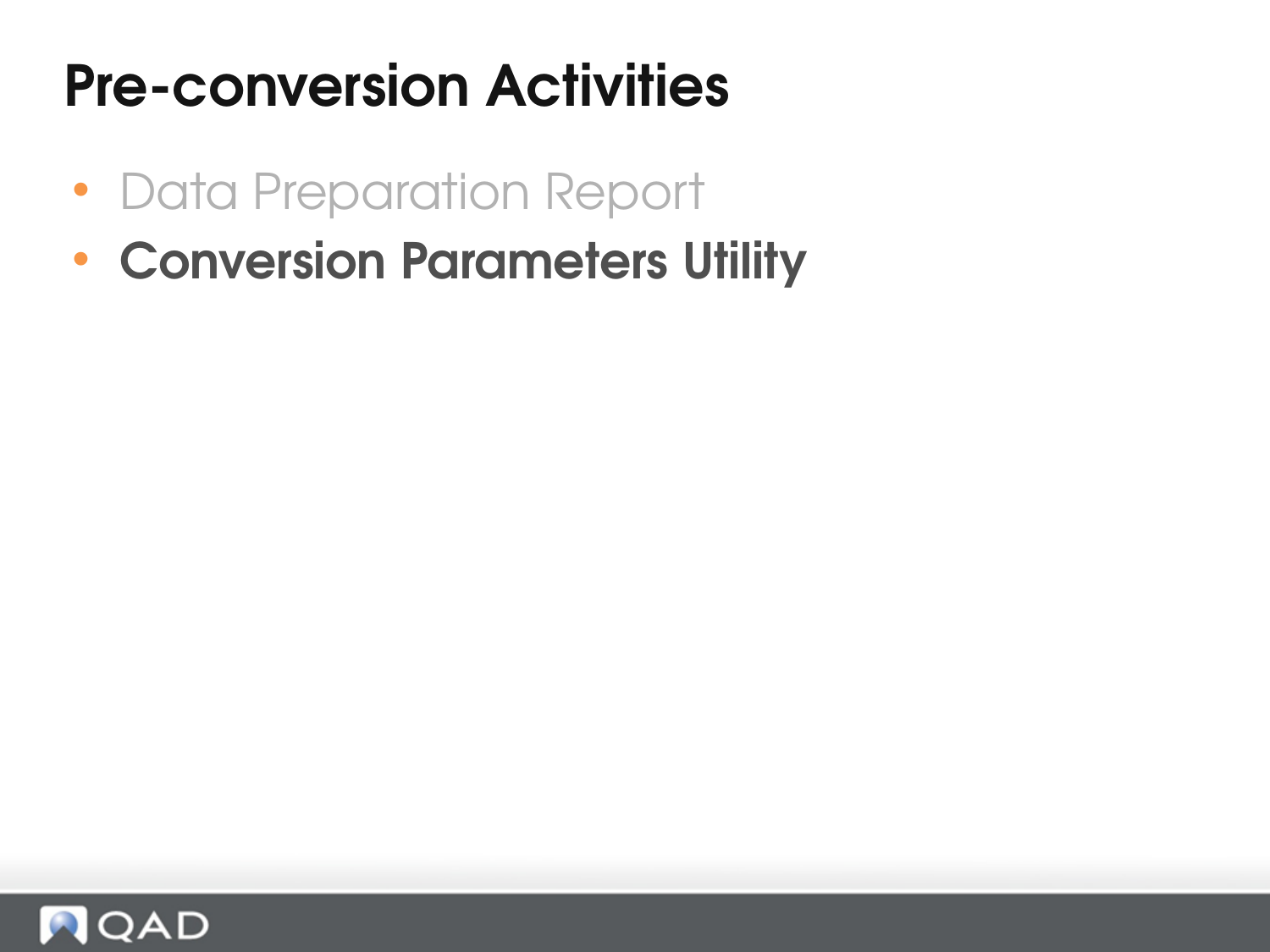

Pre-conversion Activities
Data Preparation Report
Conversion Parameters Utility